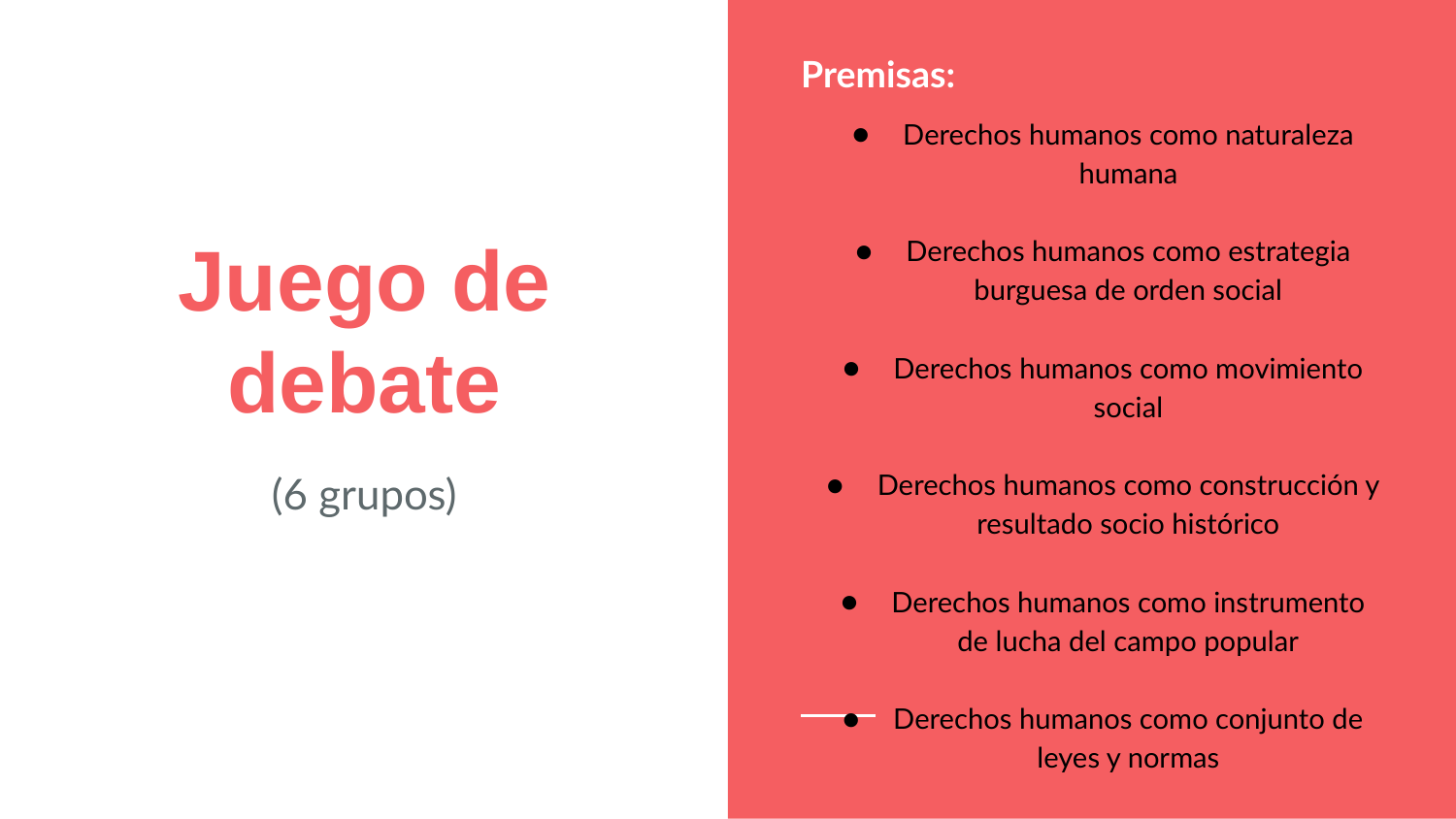

Premisas:
Derechos humanos como naturaleza humana

Derechos humanos como estrategia burguesa de orden social

Derechos humanos como movimiento social

Derechos humanos como construcción y resultado socio histórico

Derechos humanos como instrumento de lucha del campo popular

Derechos humanos como conjunto de leyes y normas
# Juego de debate
(6 grupos)